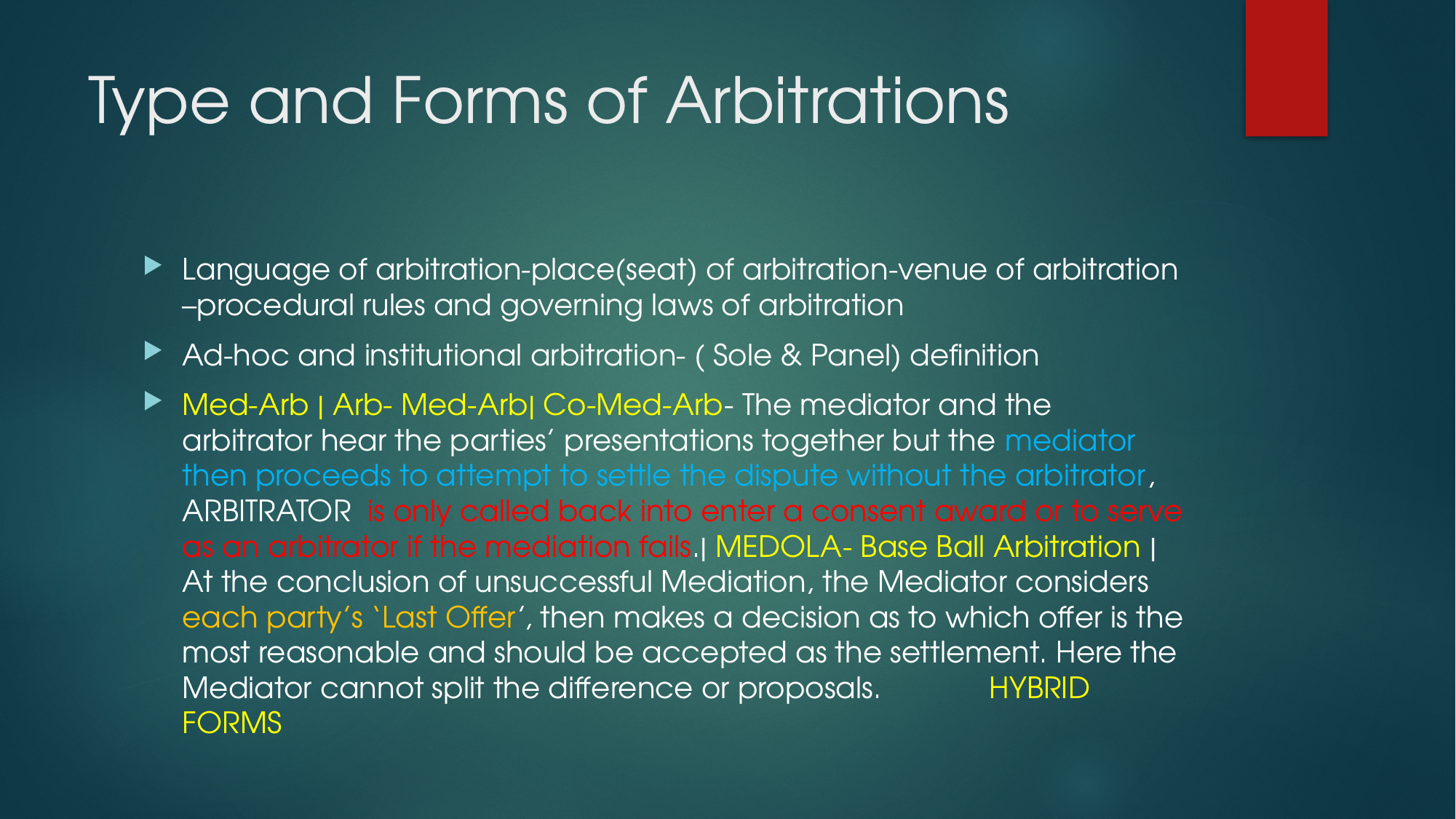

# Type and Forms of Arbitrations
Language of arbitration-place(seat) of arbitration-venue of arbitration –procedural rules and governing laws of arbitration
Ad-hoc and institutional arbitration- ( Sole & Panel) definition
Med-Arb | Arb- Med-Arb| Co-Med-Arb- The mediator and the arbitrator hear the parties’ presentations together but the mediator then proceeds to attempt to settle the dispute without the arbitrator, ARBITRATOR  is only called back into enter a consent award or to serve as an arbitrator if the mediation fails.| MEDOLA- Base Ball Arbitration | At the conclusion of unsuccessful Mediation, the Mediator considers each party’s ‘Last Offer’, then makes a decision as to which offer is the most reasonable and should be accepted as the settlement. Here the Mediator cannot split the difference or proposals.             HYBRID FORMS